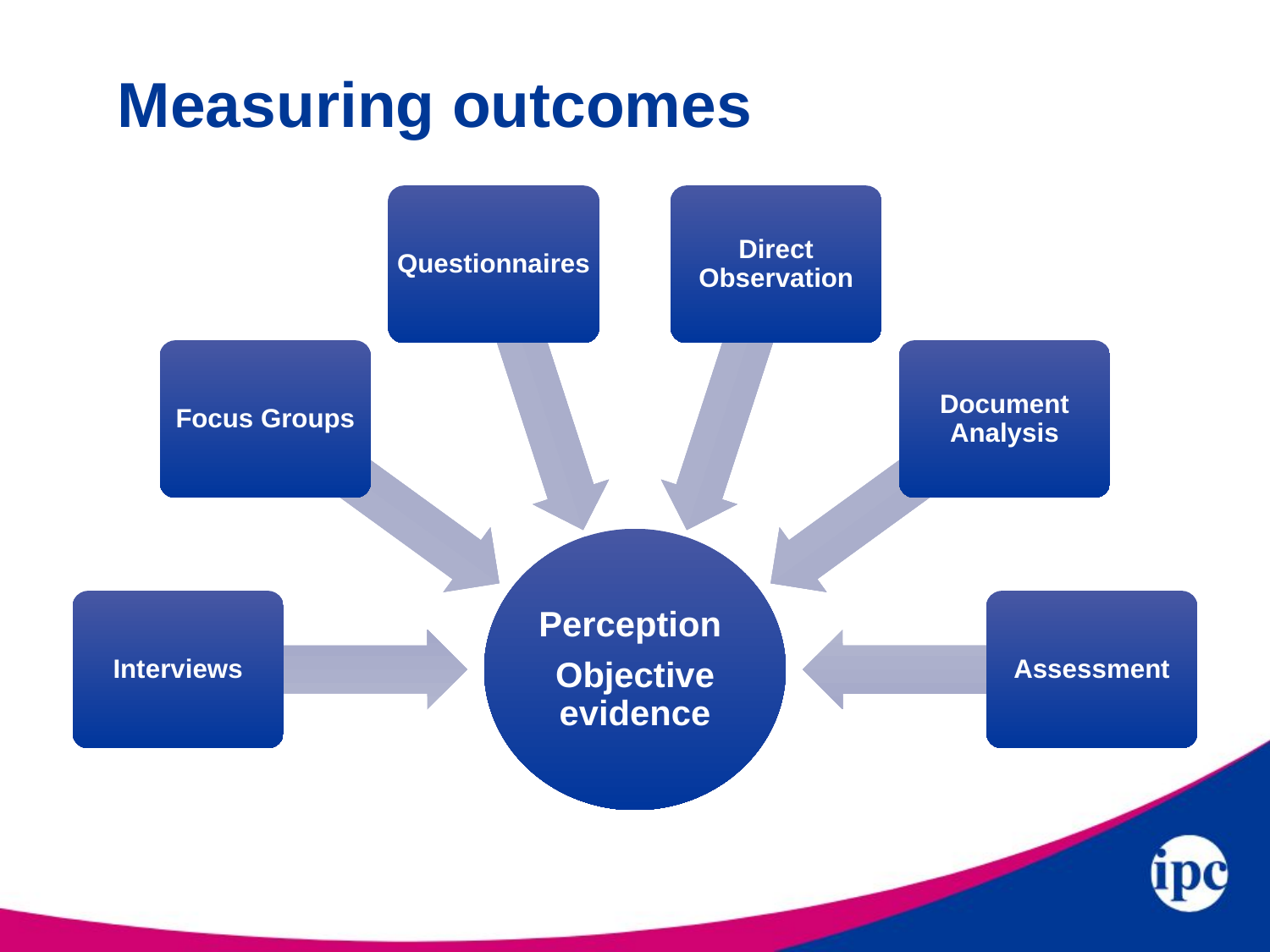

# Measuring outcomes

Questionnaires
Direct Observation

Focus Groups
Document Analysis

Perception
Objective evidence

Interviews
Assessment